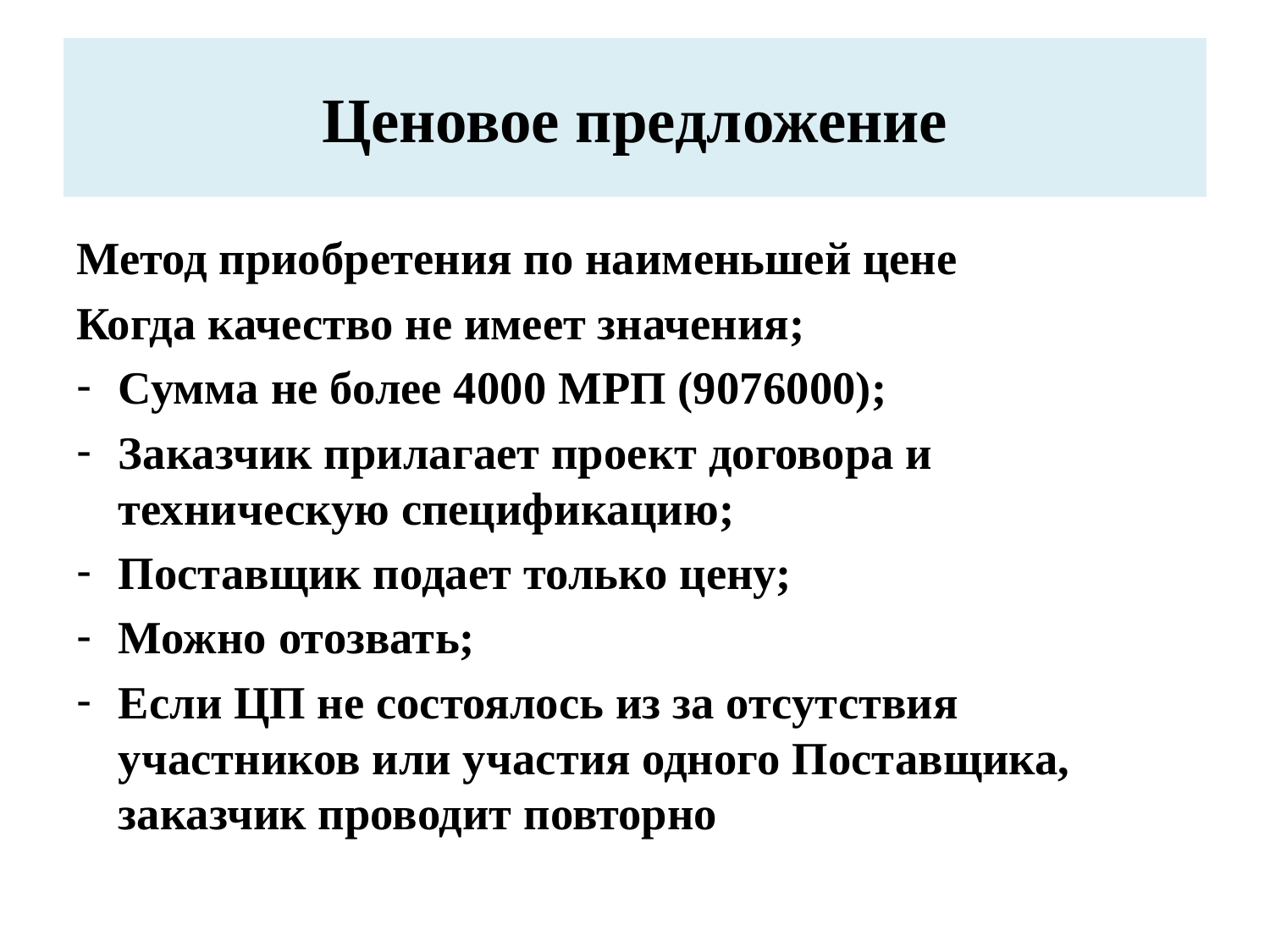

# Ценовое предложение
Метод приобретения по наименьшей цене
Когда качество не имеет значения;
Сумма не более 4000 МРП (9076000);
Заказчик прилагает проект договора и техническую спецификацию;
Поставщик подает только цену;
Можно отозвать;
Если ЦП не состоялось из за отсутствия участников или участия одного Поставщика, заказчик проводит повторно